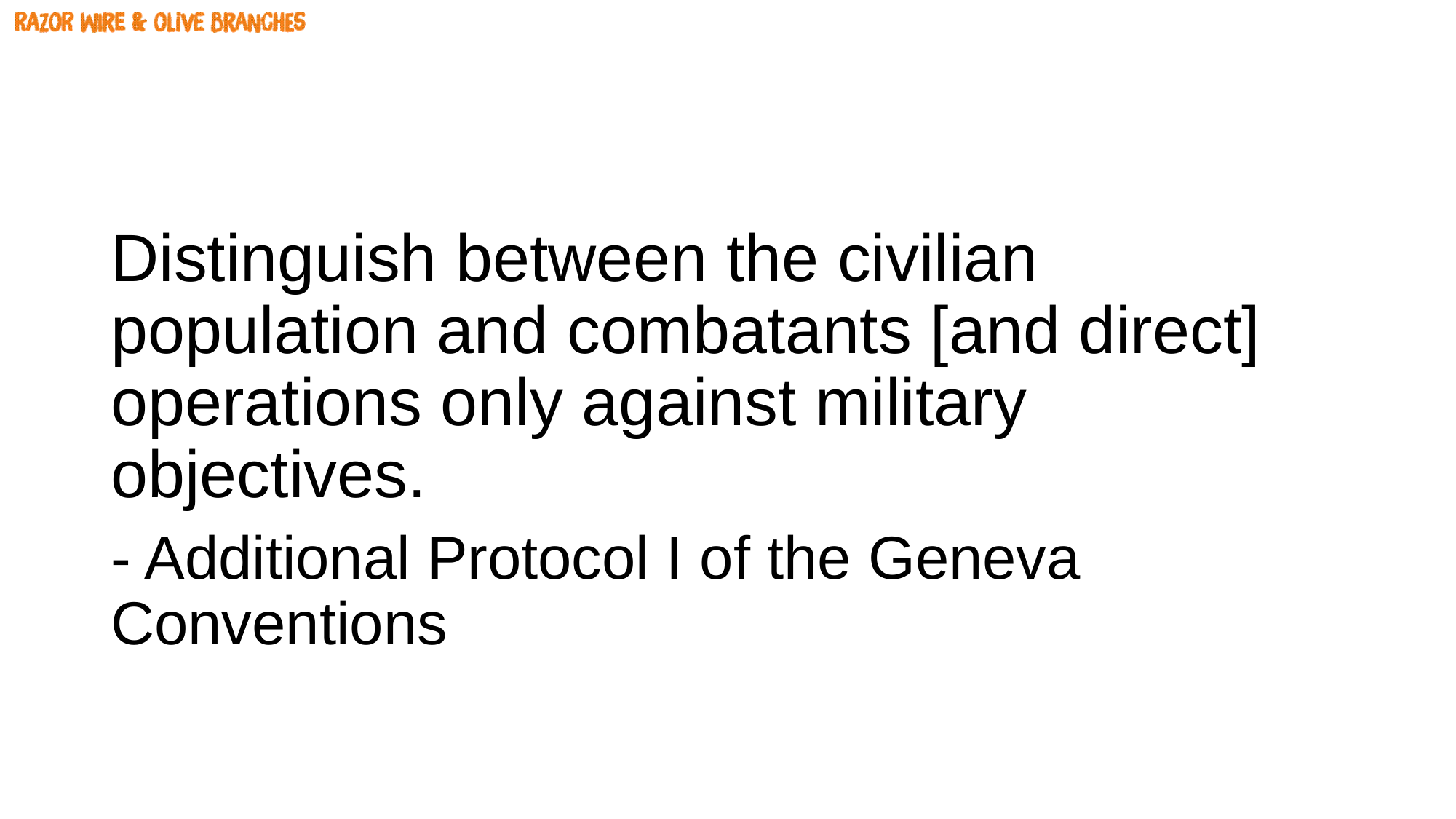

#
Distinguish between the civilian population and combatants [and direct] operations only against military objectives.
- Additional Protocol I of the Geneva Conventions